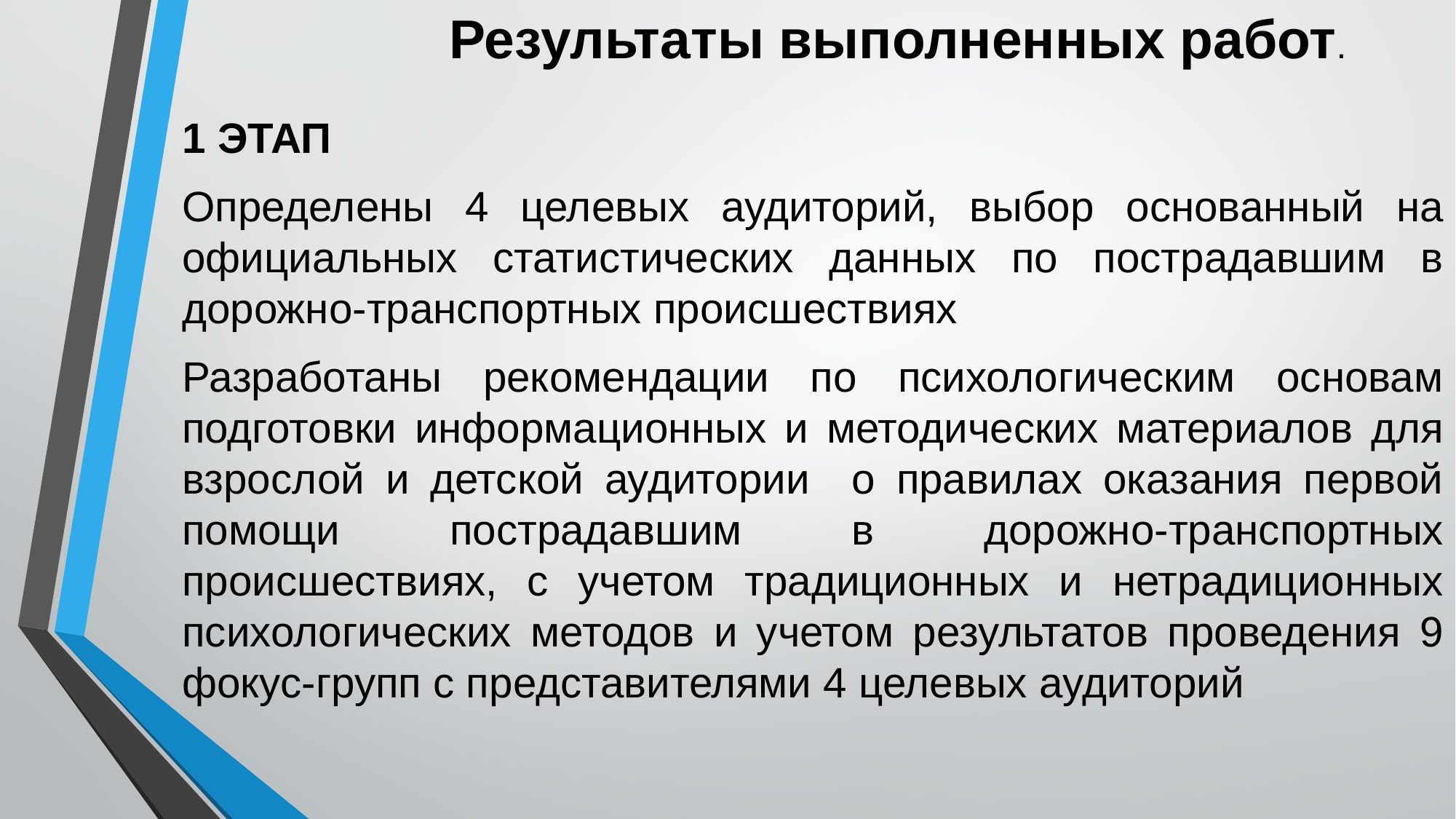

# Результаты выполненных работ.
1 ЭТАП
Определены 4 целевых аудиторий, выбор основанный на официальных статистических данных по пострадавшим в дорожно-транспортных происшествиях
Разработаны рекомендации по психологическим основам подготовки информационных и методических материалов для взрослой и детской аудитории  о правилах оказания первой помощи пострадавшим в дорожно-транспортных происшествиях, с учетом традиционных и нетрадиционных психологических методов и учетом результатов проведения 9 фокус-групп с представителями 4 целевых аудиторий